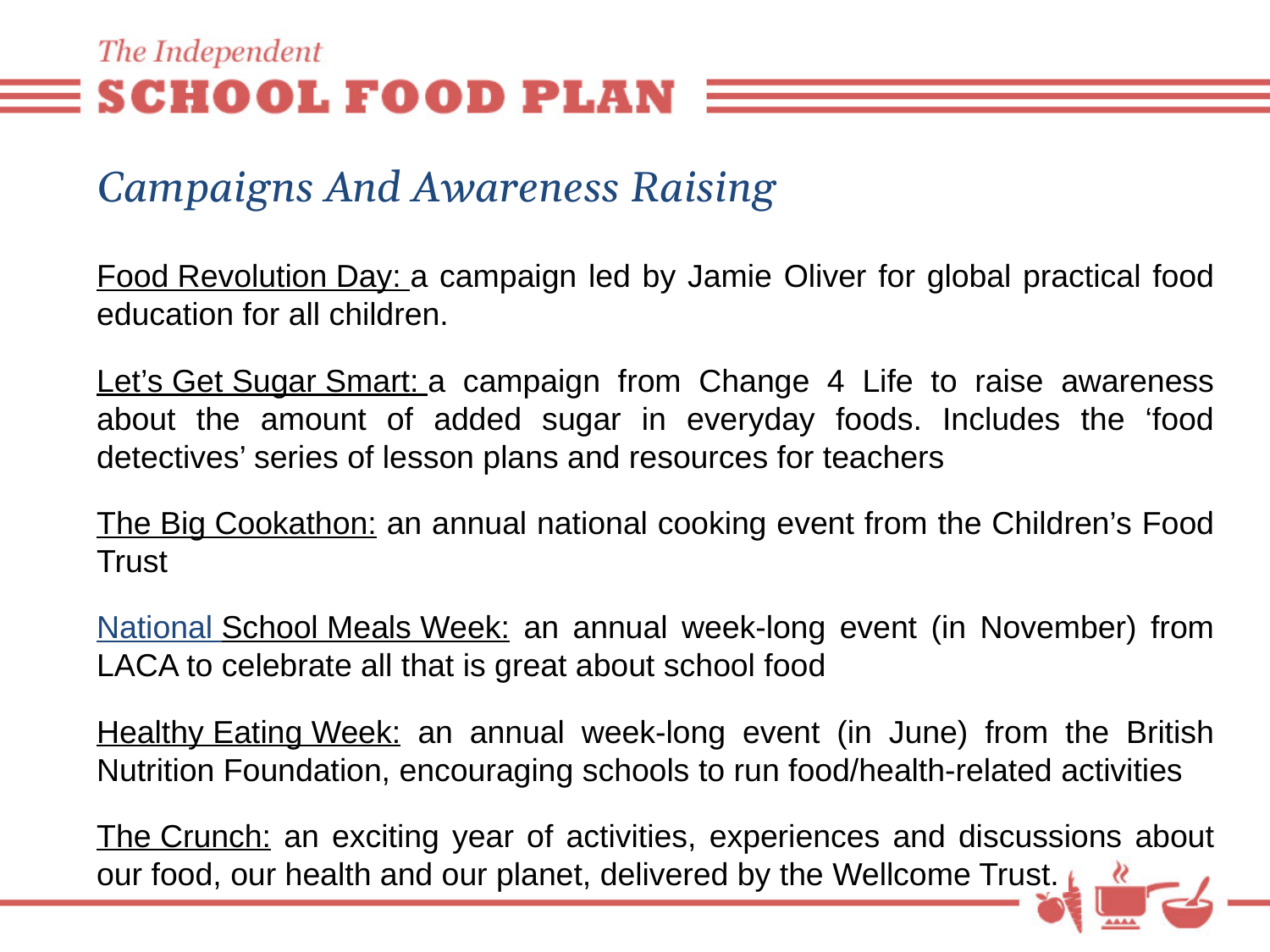

# Campaigns And Awareness Raising
Food Revolution Day: a campaign led by Jamie Oliver for global practical food education for all children.

Let’s Get Sugar Smart: a campaign from Change 4 Life to raise awareness about the amount of added sugar in everyday foods. Includes the ‘food detectives’ series of lesson plans and resources for teachers

The Big Cookathon: an annual national cooking event from the Children’s Food Trust

National School Meals Week: an annual week-long event (in November) from LACA to celebrate all that is great about school food

Healthy Eating Week: an annual week-long event (in June) from the British Nutrition Foundation, encouraging schools to run food/health-related activities

The Crunch: an exciting year of activities, experiences and discussions about our food, our health and our planet, delivered by the Wellcome Trust.